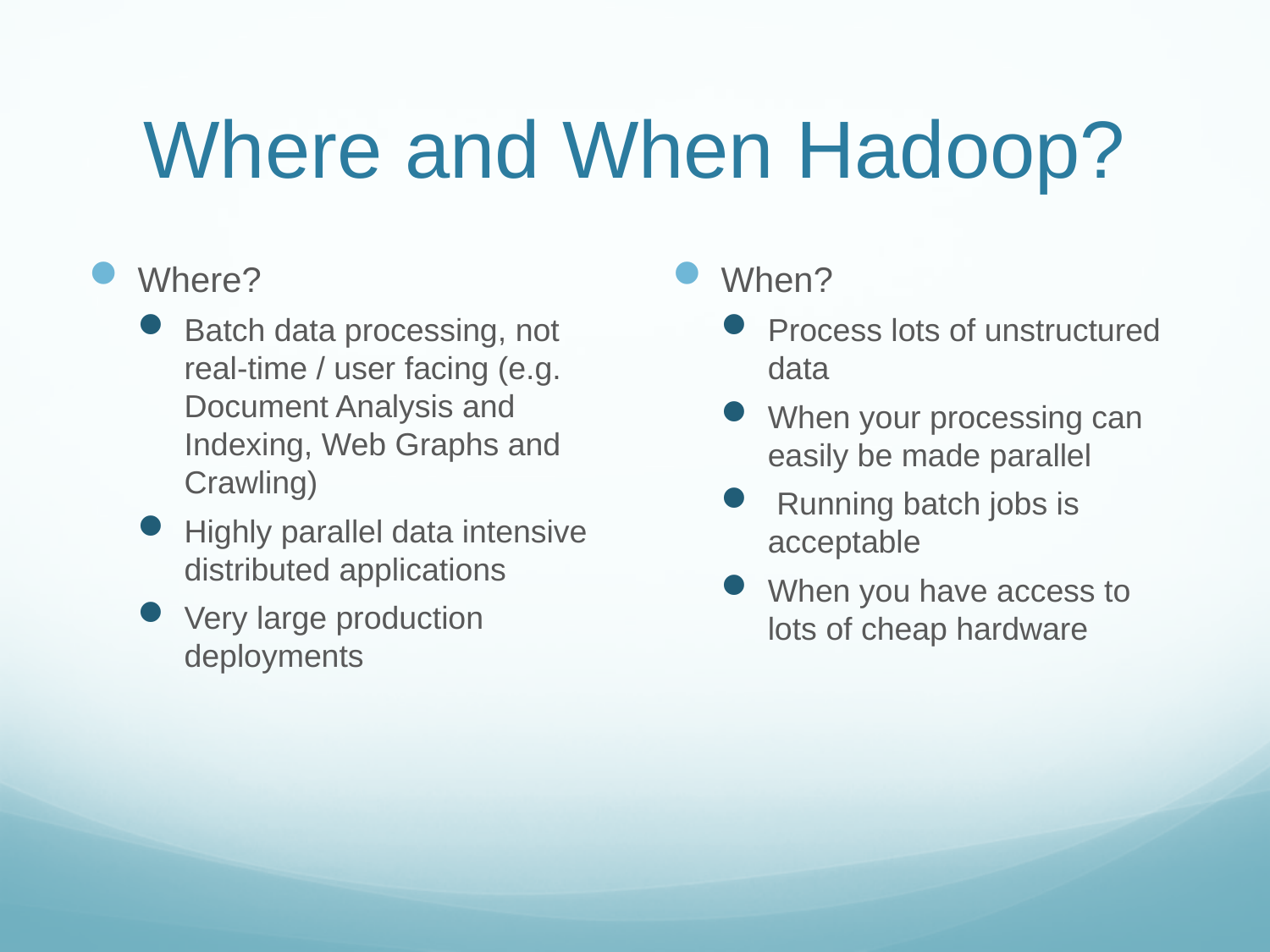

# Where and When Hadoop?
Where?
Batch data processing, not real-time / user facing (e.g. Document Analysis and Indexing, Web Graphs and Crawling)
Highly parallel data intensive distributed applications
Very large production deployments
When?
Process lots of unstructured data
When your processing can easily be made parallel
 Running batch jobs is acceptable
When you have access to lots of cheap hardware